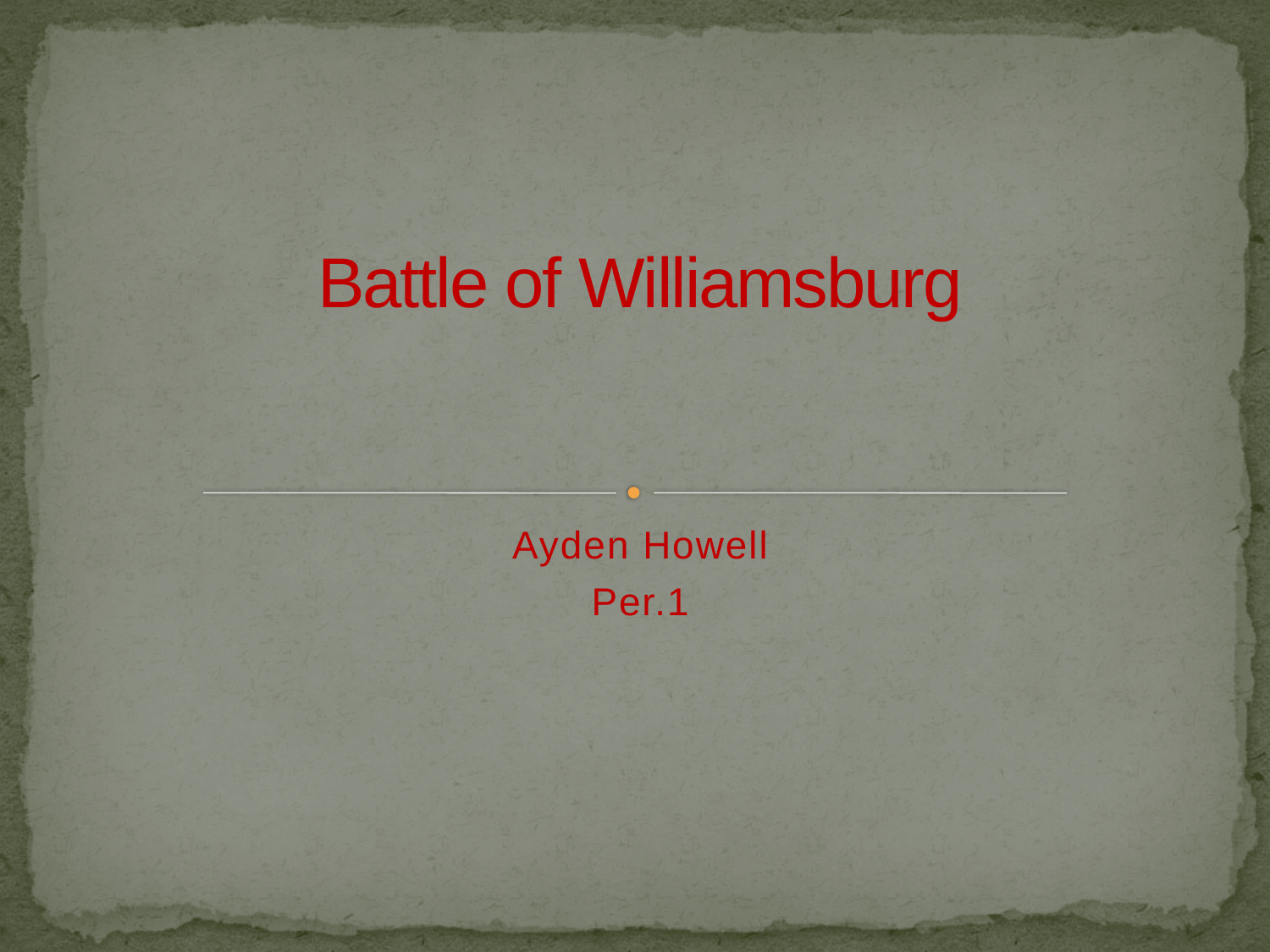

# Battle of Williamsburg
Ayden Howell
Per.1